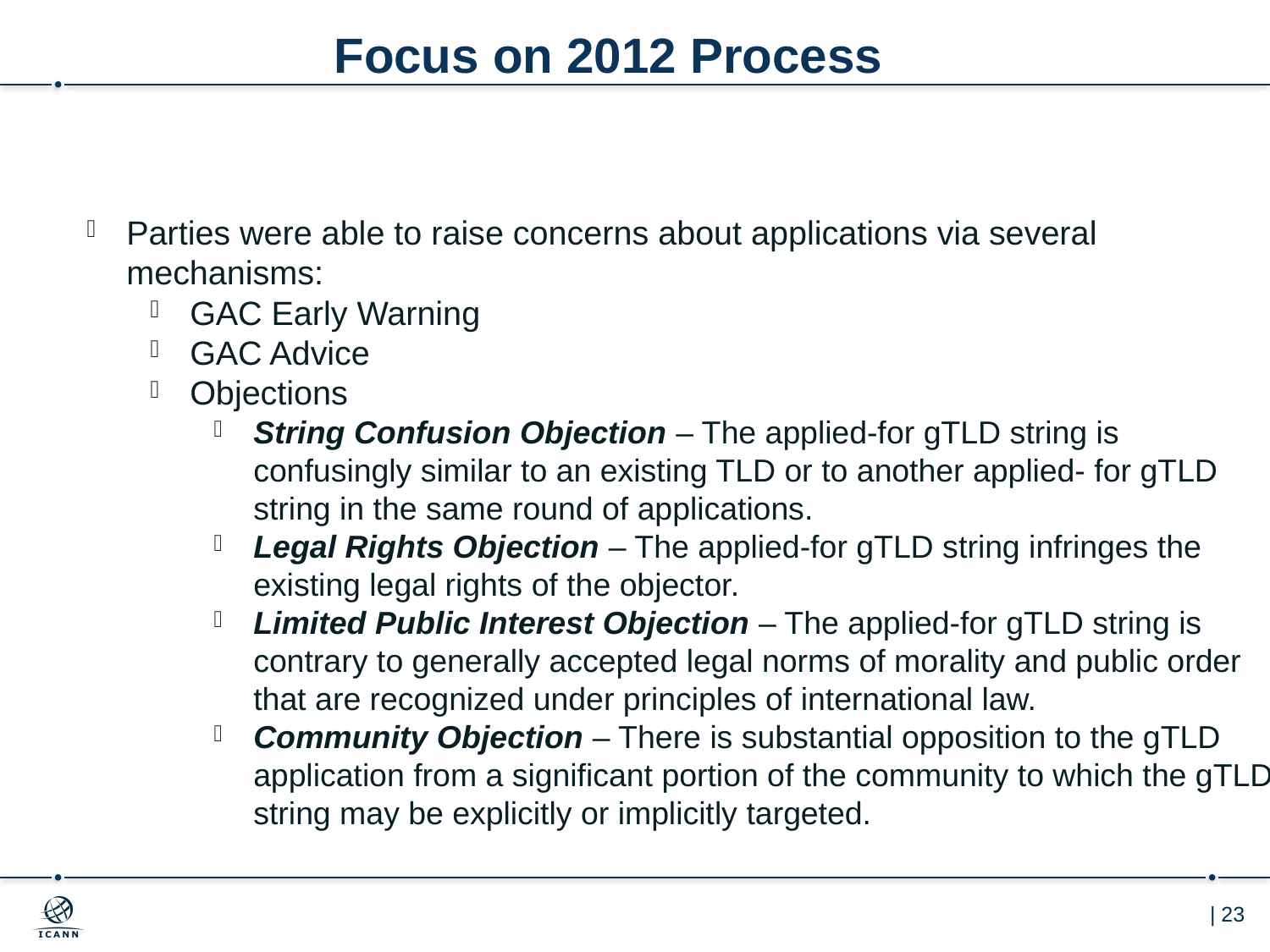

# Focus on 2012 Process

Parties were able to raise concerns about applications via several mechanisms:
GAC Early Warning
GAC Advice
Objections
String Confusion Objection – The applied-for gTLD string is confusingly similar to an existing TLD or to another applied- for gTLD string in the same round of applications.
Legal Rights Objection – The applied-for gTLD string infringes the existing legal rights of the objector.
Limited Public Interest Objection – The applied-for gTLD string is contrary to generally accepted legal norms of morality and public order that are recognized under principles of international law.
Community Objection – There is substantial opposition to the gTLD application from a significant portion of the community to which the gTLD string may be explicitly or implicitly targeted.